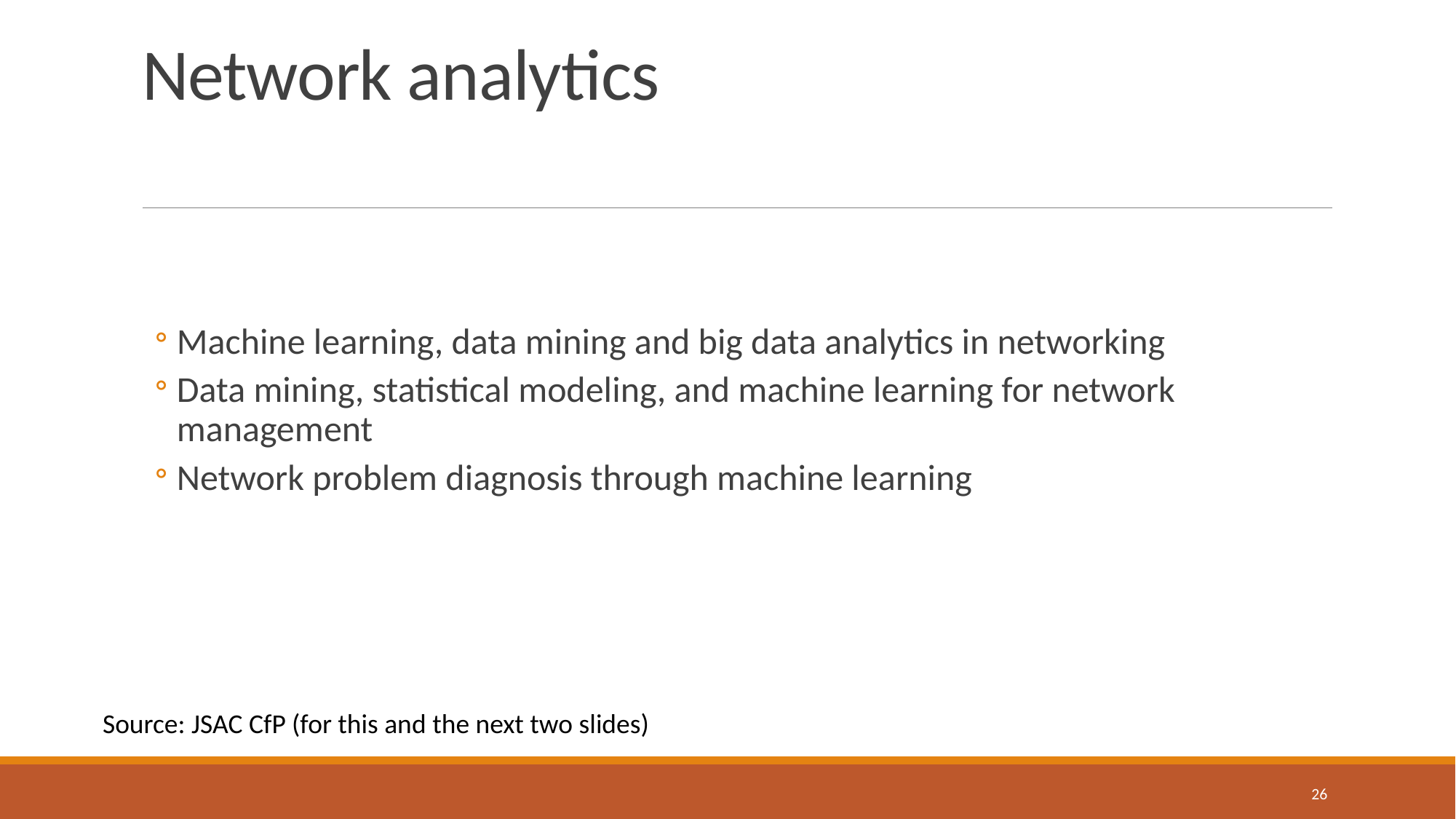

# Network analytics

Machine learning, data mining and big data analytics in networking
Data mining, statistical modeling, and machine learning for network management
Network problem diagnosis through machine learning

Source: JSAC CfP (for this and the next two slides)
26